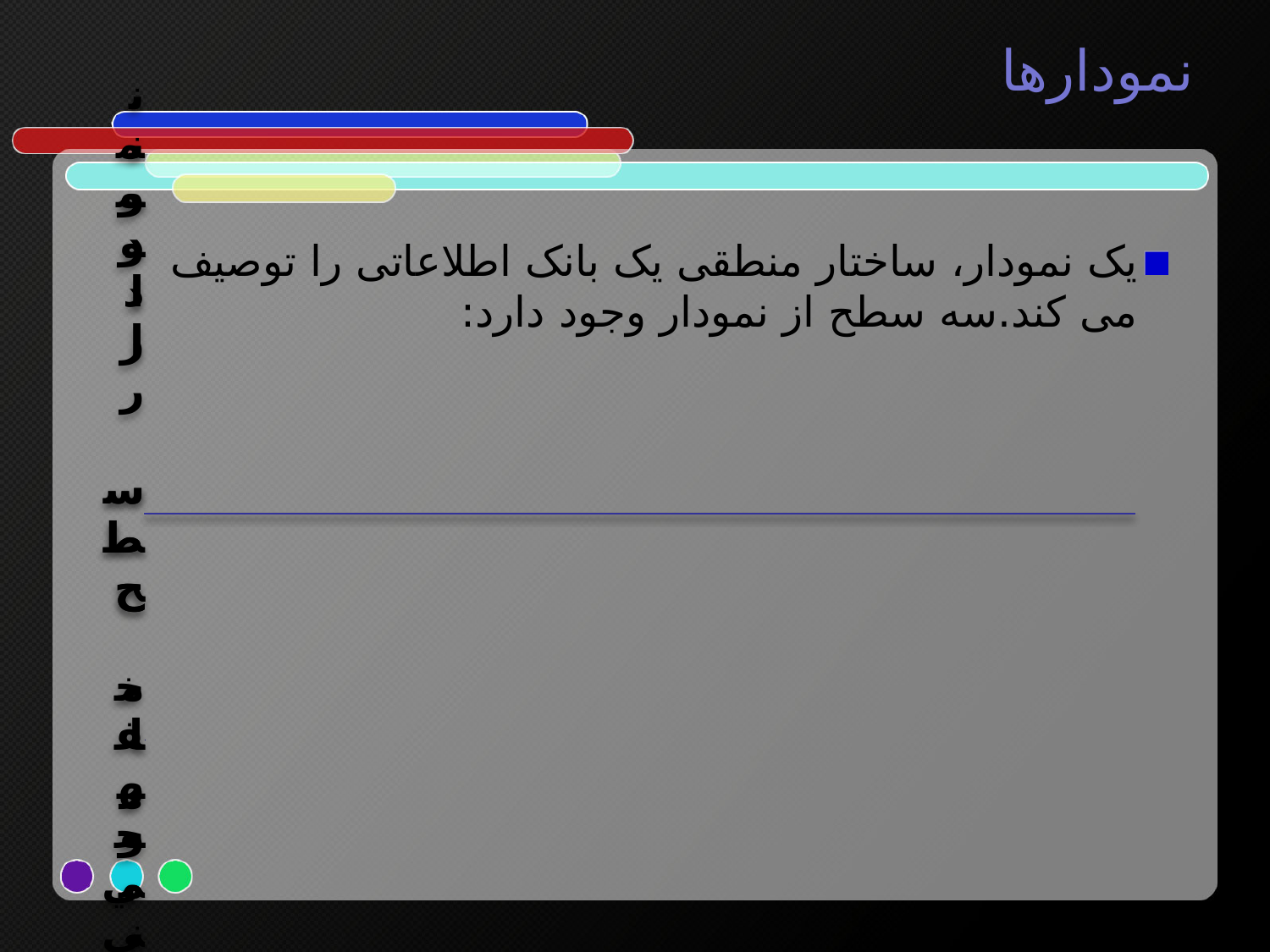

# نمودارها
یک نمودار، ساختار منطقی یک بانک اطلاعاتی را توصیف می کند.سه سطح از نمودار وجود دارد: